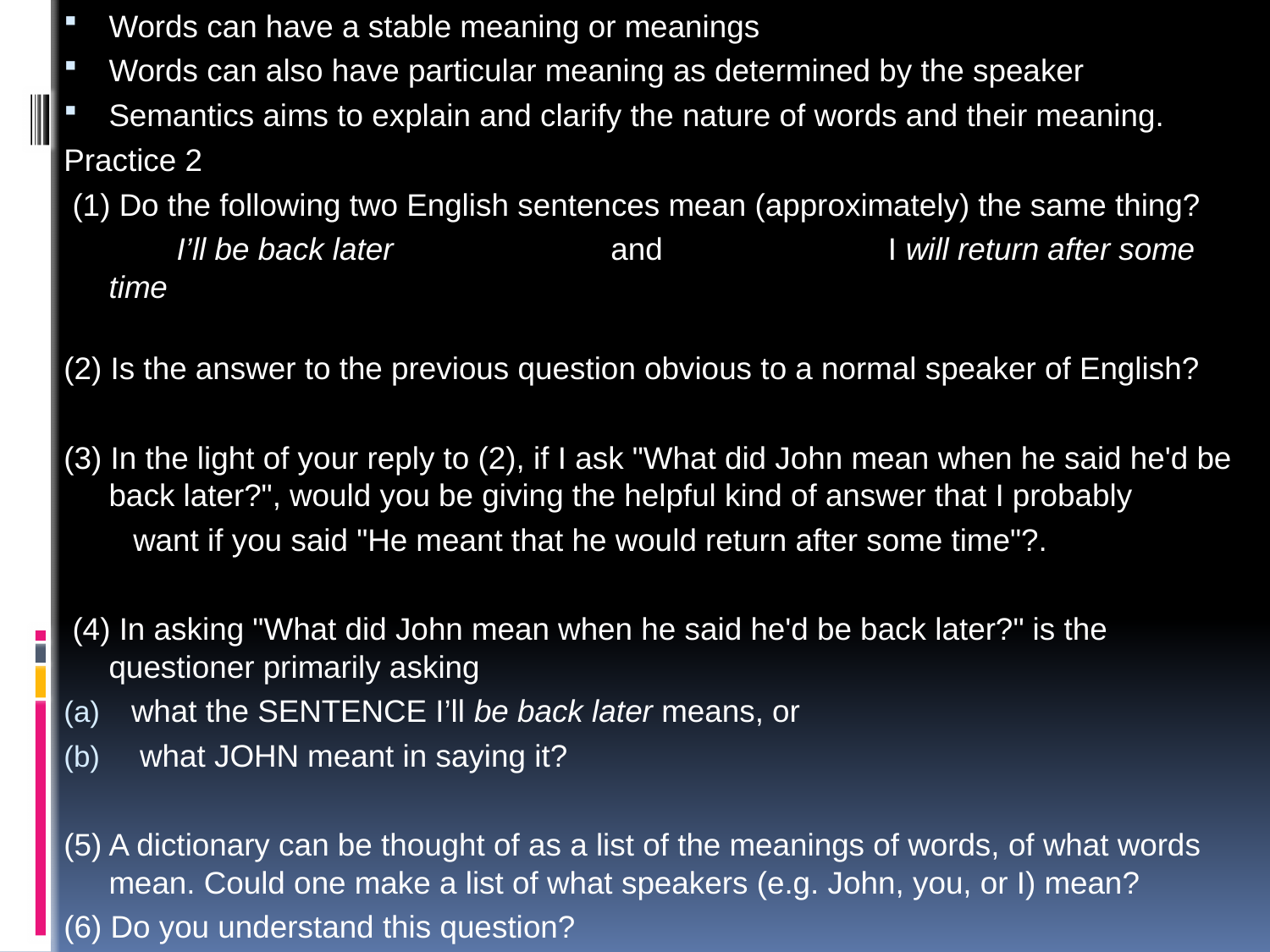

Words can have a stable meaning or meanings
Words can also have particular meaning as determined by the speaker
Semantics aims to explain and clarify the nature of words and their meaning.
Practice 2
 (1) Do the following two English sentences mean (approximately) the same thing?
             I’ll be back later                         and                          I will return after some time
(2) Is the answer to the previous question obvious to a normal speaker of English?

(3) In the light of your reply to (2), if I ask "What did John mean when he said he'd be back later?", would you be giving the helpful kind of answer that I probably
        want if you said "He meant that he would return after some time"?.

 (4) In asking "What did John mean when he said he'd be back later?" is the questioner primarily asking
what the SENTENCE I’ll be back later means, or
 what JOHN meant in saying it?

(5) A dictionary can be thought of as a list of the meanings of words, of what words mean. Could one make a list of what speakers (e.g. John, you, or I) mean?
(6) Do you understand this question?

#